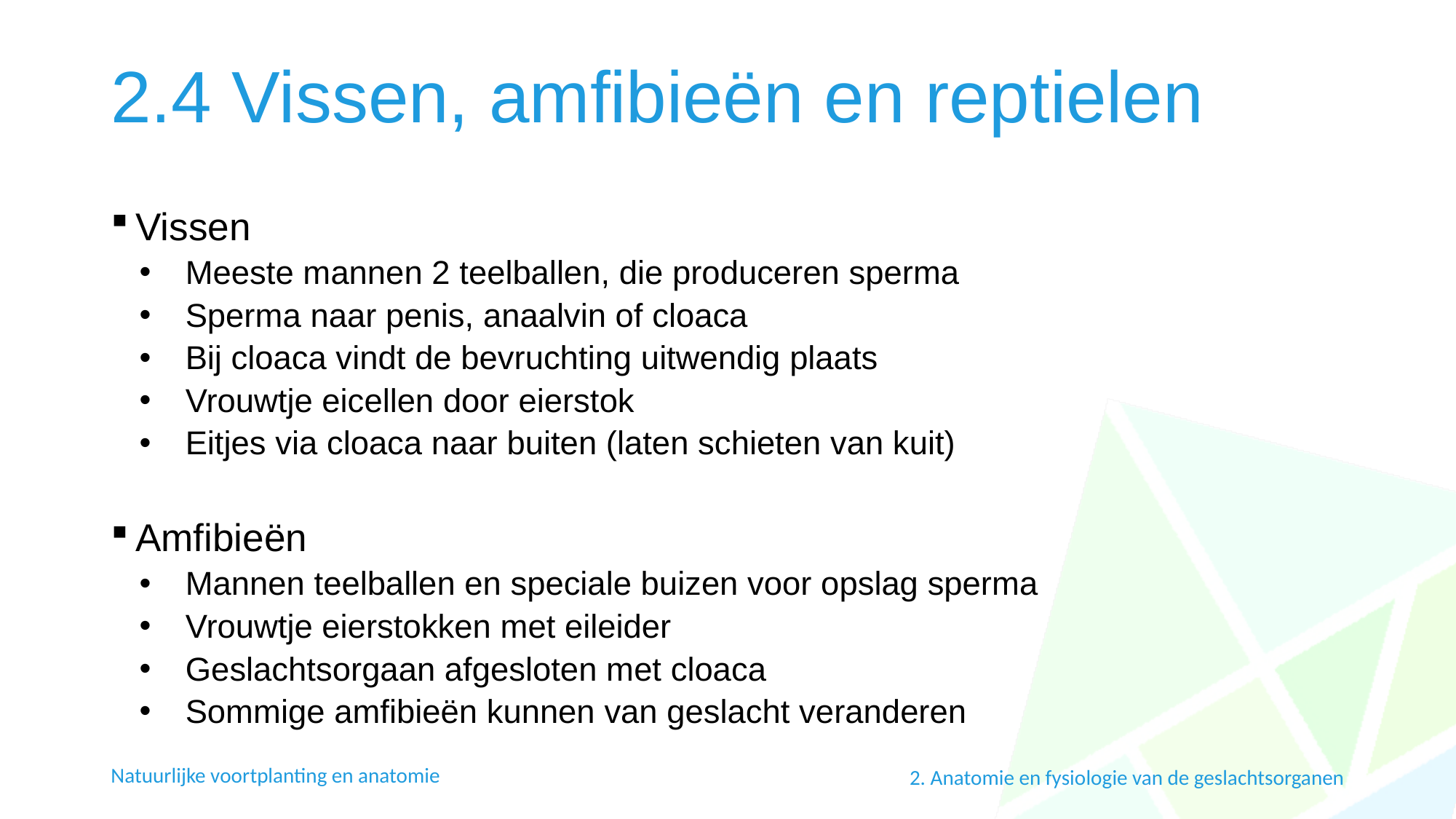

# 2.4 Vissen, amfibieën en reptielen
Vissen
Meeste mannen 2 teelballen, die produceren sperma
Sperma naar penis, anaalvin of cloaca
Bij cloaca vindt de bevruchting uitwendig plaats
Vrouwtje eicellen door eierstok
Eitjes via cloaca naar buiten (laten schieten van kuit)

Amfibieën
Mannen teelballen en speciale buizen voor opslag sperma
Vrouwtje eierstokken met eileider
Geslachtsorgaan afgesloten met cloaca
Sommige amfibieën kunnen van geslacht veranderen

Natuurlijke voortplanting en anatomie
2. Anatomie en fysiologie van de geslachtsorganen